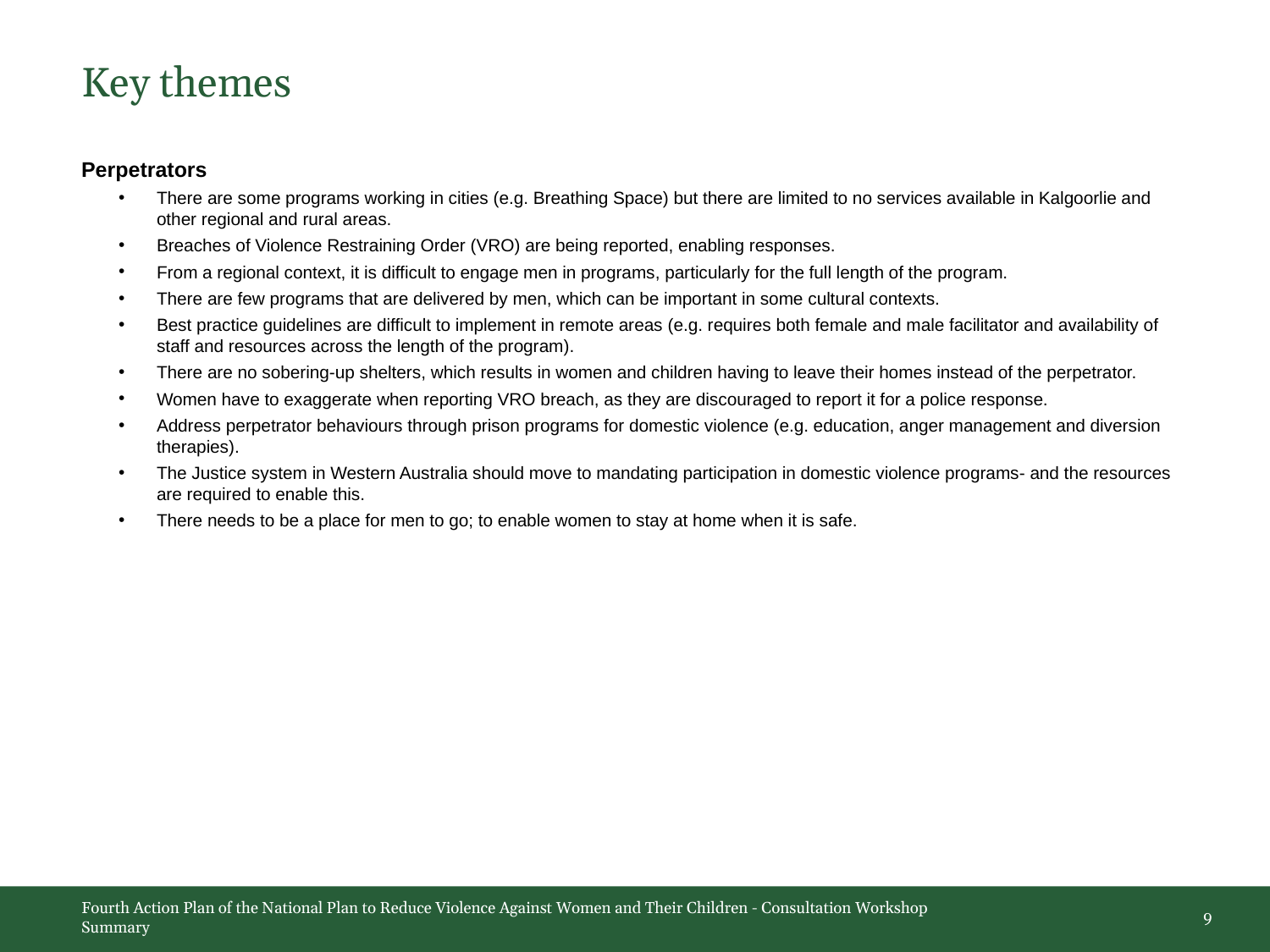

# Key themes
Perpetrators
There are some programs working in cities (e.g. Breathing Space) but there are limited to no services available in Kalgoorlie and other regional and rural areas.
Breaches of Violence Restraining Order (VRO) are being reported, enabling responses.
From a regional context, it is difficult to engage men in programs, particularly for the full length of the program.
There are few programs that are delivered by men, which can be important in some cultural contexts.
Best practice guidelines are difficult to implement in remote areas (e.g. requires both female and male facilitator and availability of staff and resources across the length of the program).
There are no sobering-up shelters, which results in women and children having to leave their homes instead of the perpetrator.
Women have to exaggerate when reporting VRO breach, as they are discouraged to report it for a police response.
Address perpetrator behaviours through prison programs for domestic violence (e.g. education, anger management and diversion therapies).
The Justice system in Western Australia should move to mandating participation in domestic violence programs- and the resources are required to enable this.
There needs to be a place for men to go; to enable women to stay at home when it is safe.
Fourth Action Plan of the National Plan to Reduce Violence Against Women and Their Children - Consultation Workshop Summary
9